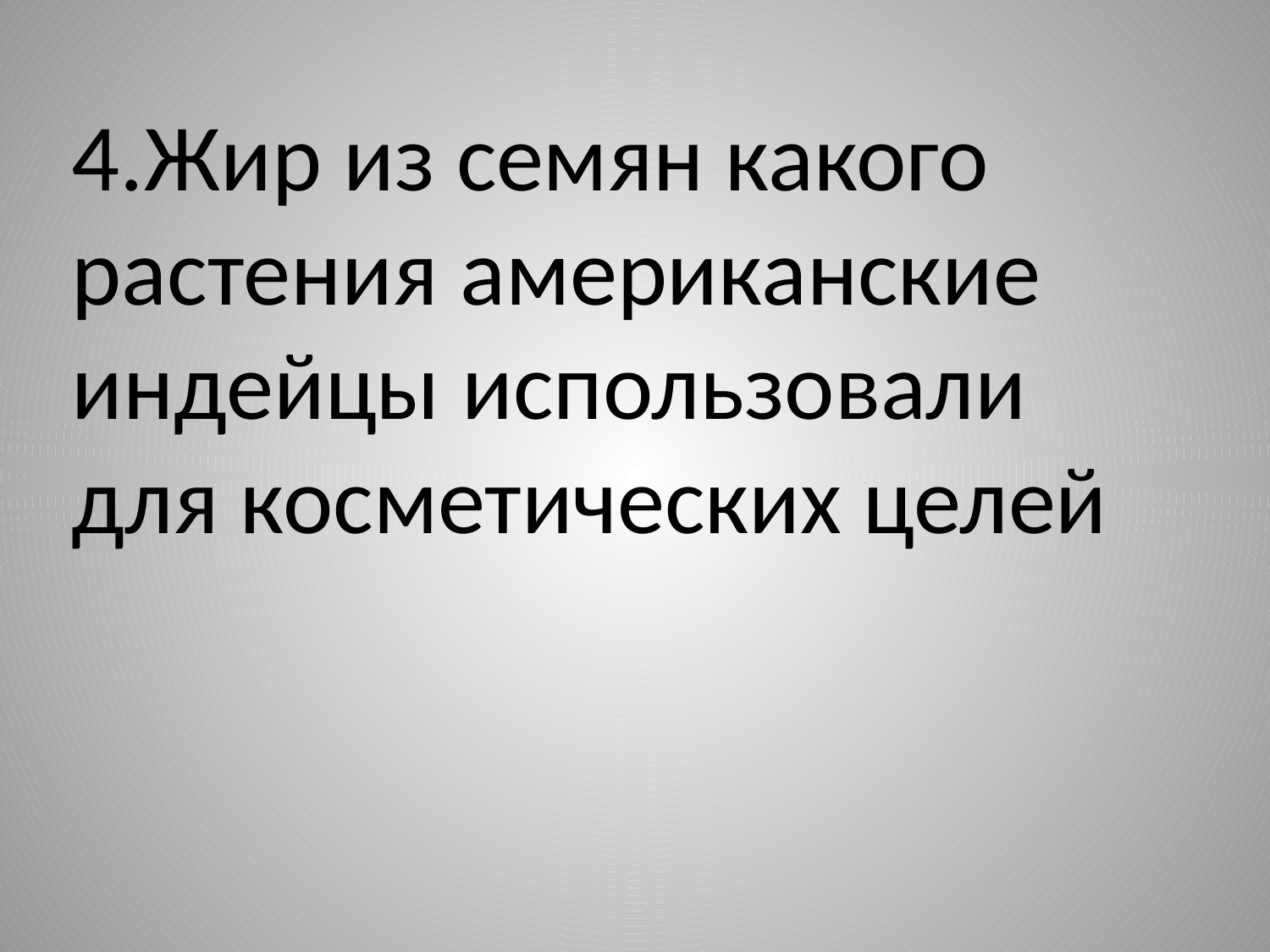

4.Жир из семян какого растения американские индейцы использовали для косметических целей